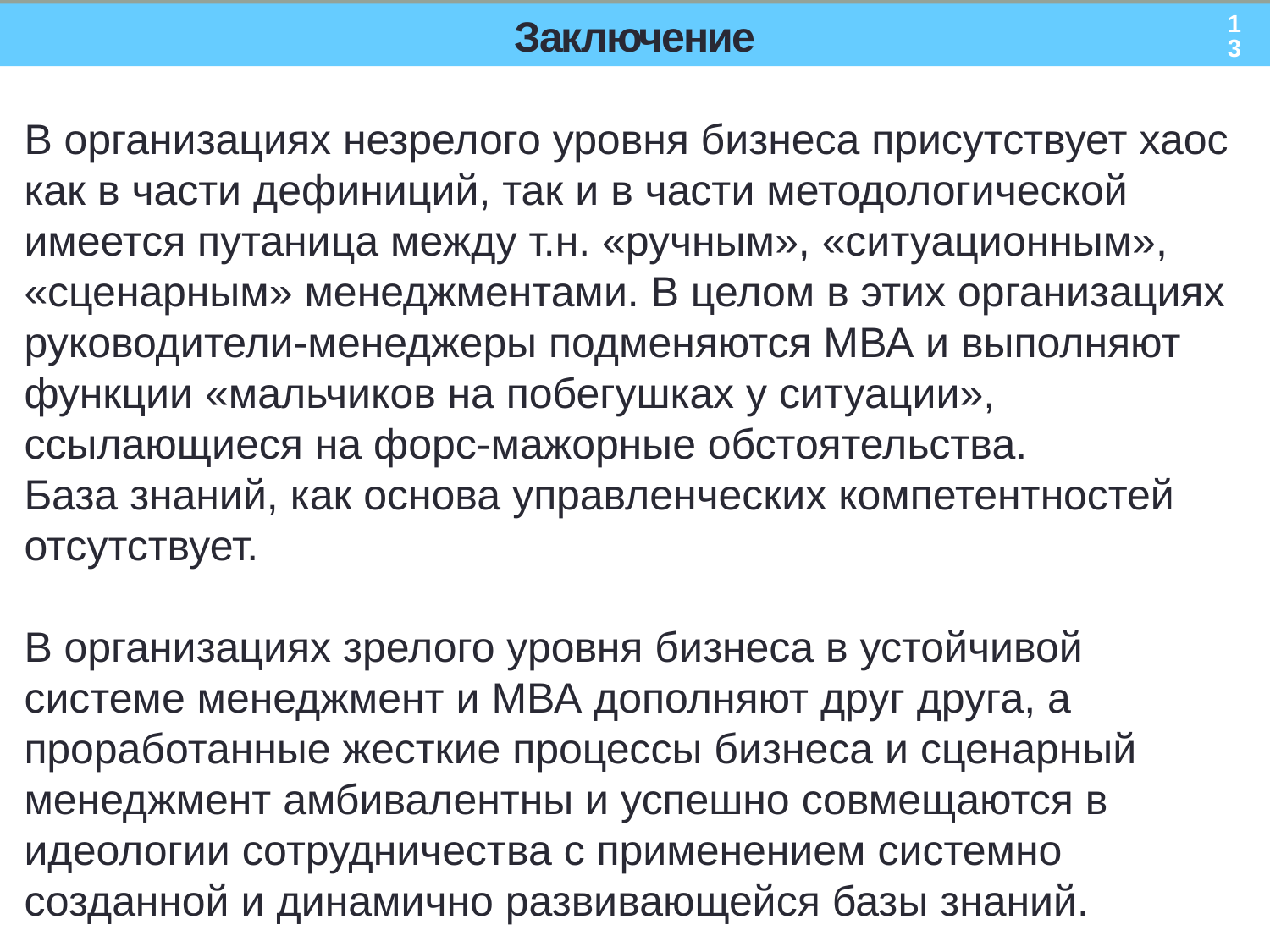

13
# Заключение
В организациях незрелого уровня бизнеса присутствует хаос как в части дефиниций, так и в части методологической имеется путаница между т.н. «ручным», «ситуационным», «сценарным» менеджментами. В целом в этих организациях руководители-менеджеры подменяются МВА и выполняют функции «мальчиков на побегушках у ситуации», ссылающиеся на форс-мажорные обстоятельства.
База знаний, как основа управленческих компетентностей отсутствует.

В организациях зрелого уровня бизнеса в устойчивой системе менеджмент и МВА дополняют друг друга, а проработанные жесткие процессы бизнеса и сценарный менеджмент амбивалентны и успешно совмещаются в идеологии сотрудничества с применением системно созданной и динамично развивающейся базы знаний.